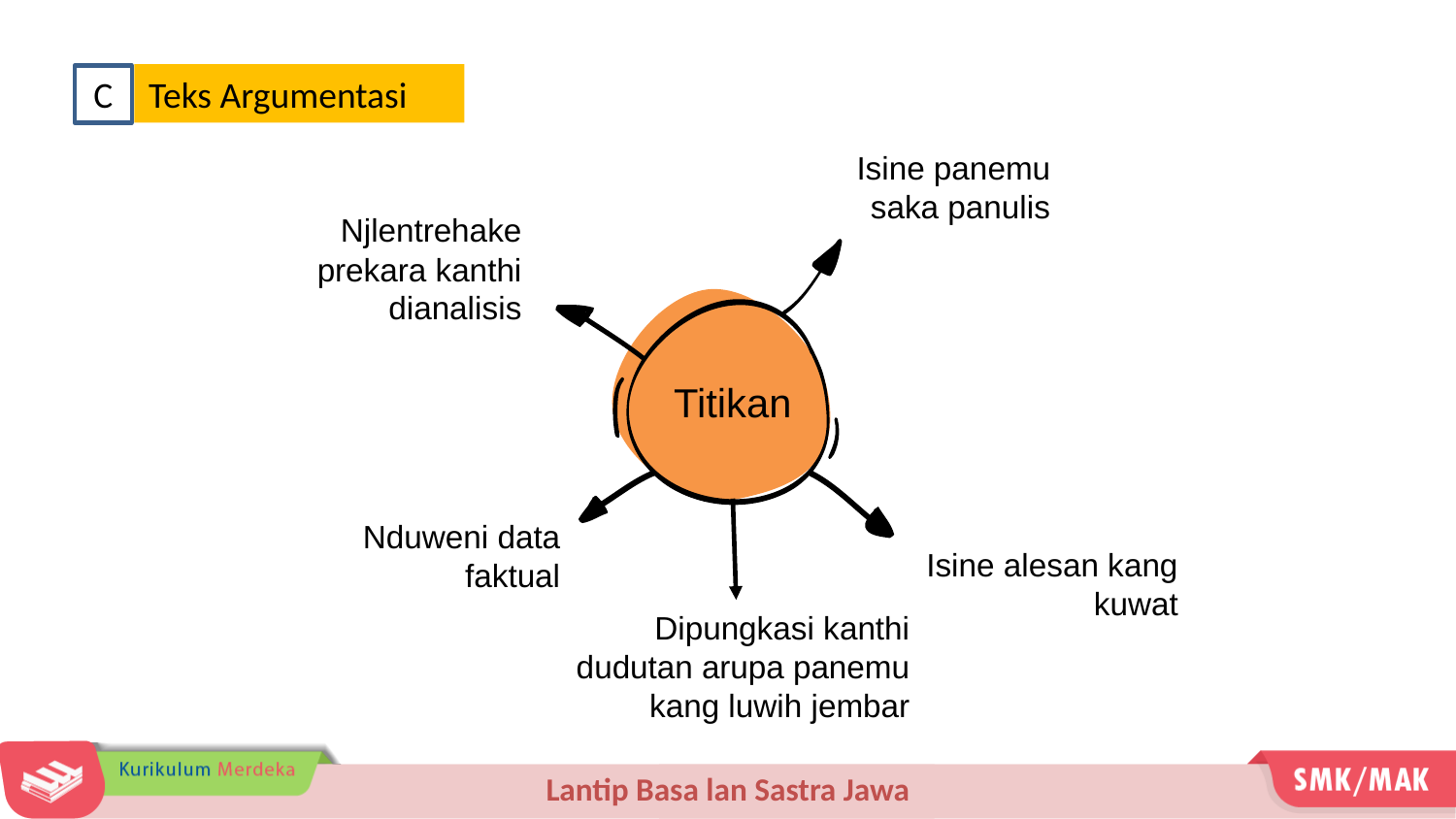

Teks Argumentasi
C
Isine panemu saka panulis
Njlentrehake prekara kanthi dianalisis

Titikan
Nduweni data faktual
Isine alesan kang kuwat
Dipungkasi kanthi dudutan arupa panemu kang luwih jembar